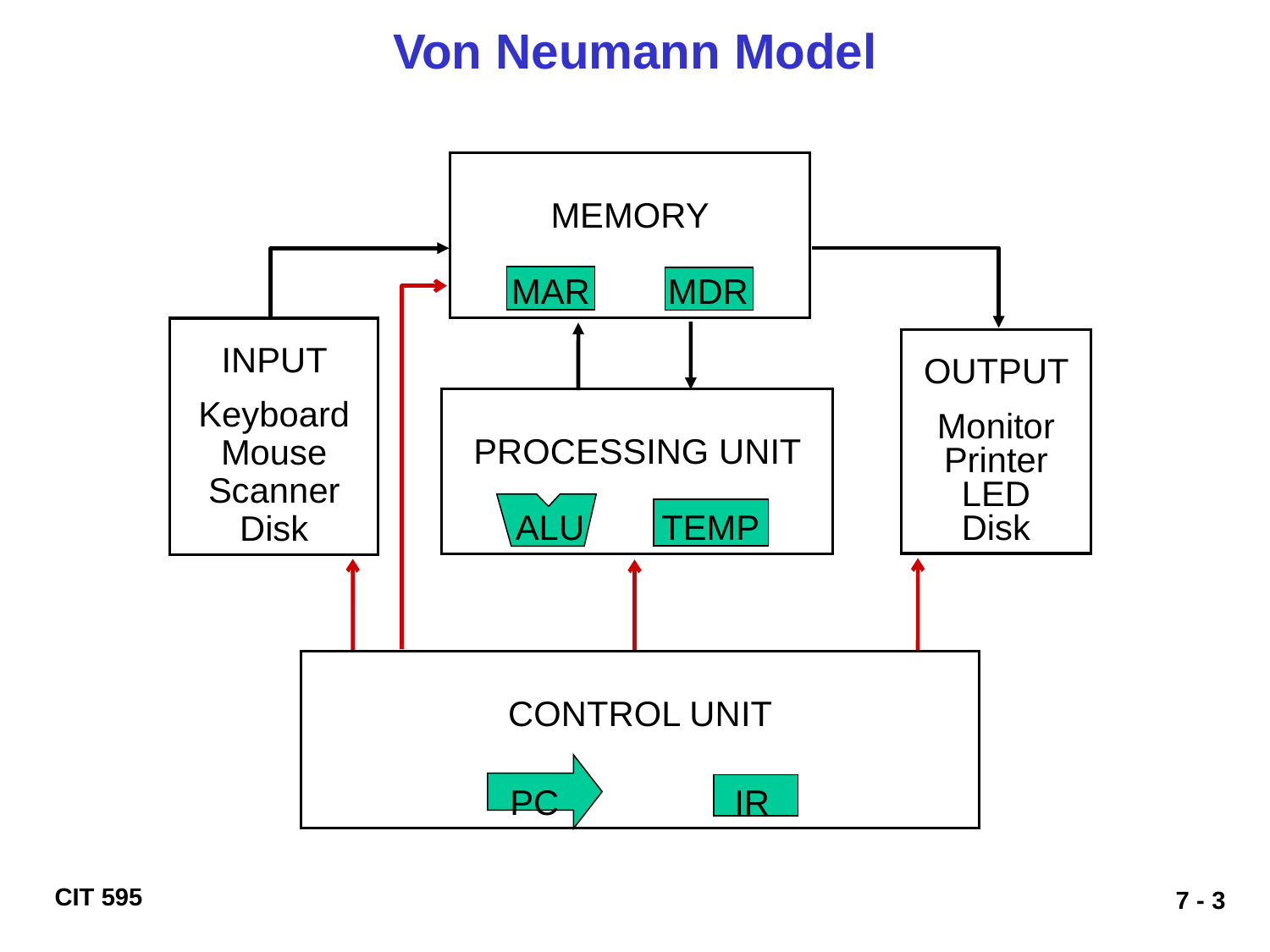

# Von Neumann Model
MEMORY
     MAR        MDR

    INPUT
Keyboard
Mouse
Scanner
Disk

 OUTPUT
Monitor
Printer
LED
Disk
  PROCESSING UNIT
     ALU        TEMP

                    CONTROL UNIT
PC                  IR

7 - 3